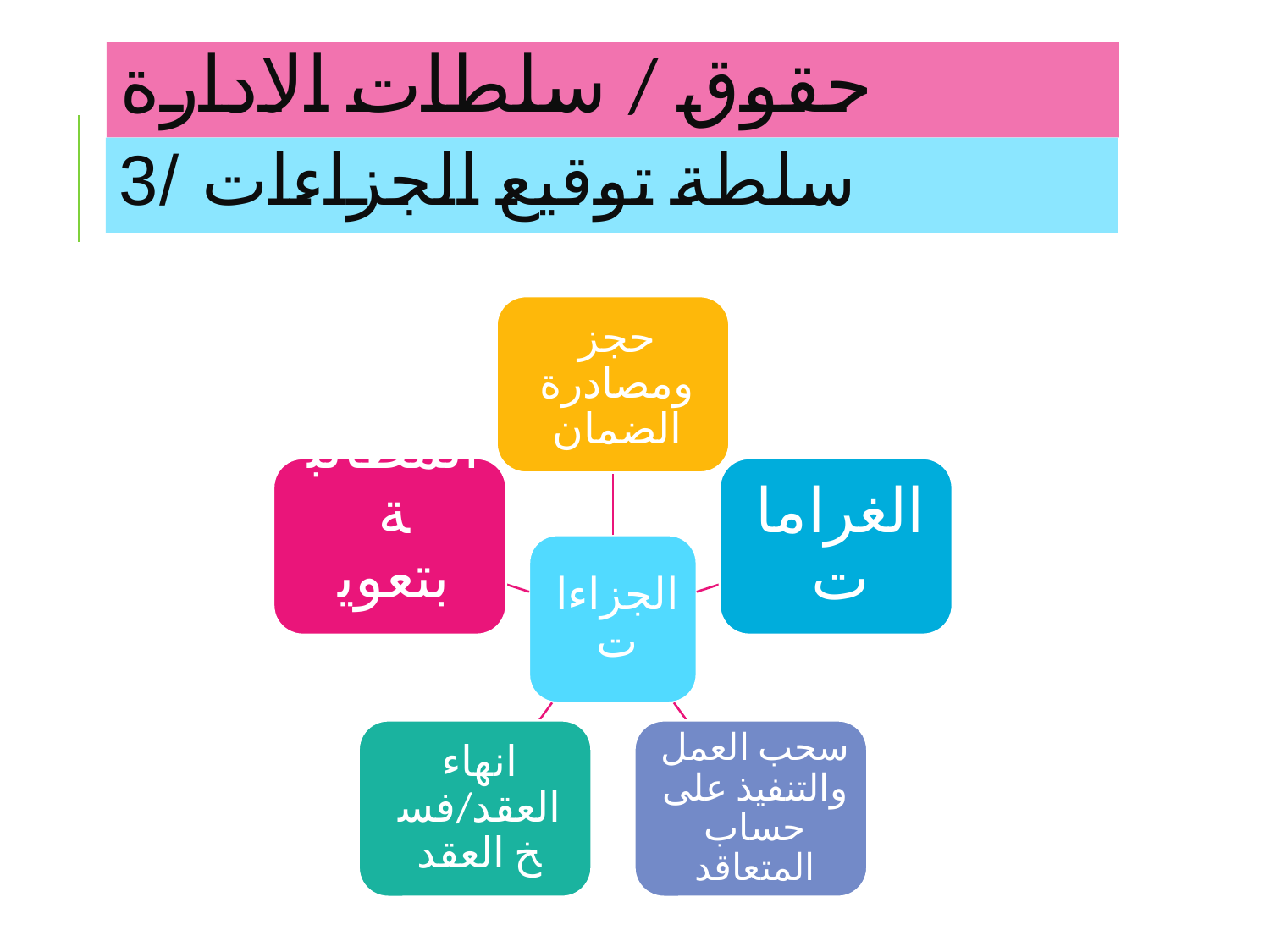

حقوق / سلطات الادارة
#
3/ سلطة توقيع الجزاءات
الجزاءات
حجز ومصادرة الضمان
الغرامات
سحب العمل والتنفيذ على حساب المتعاقد
انهاء العقد/فسخ العقد
المطالبة بتعويض